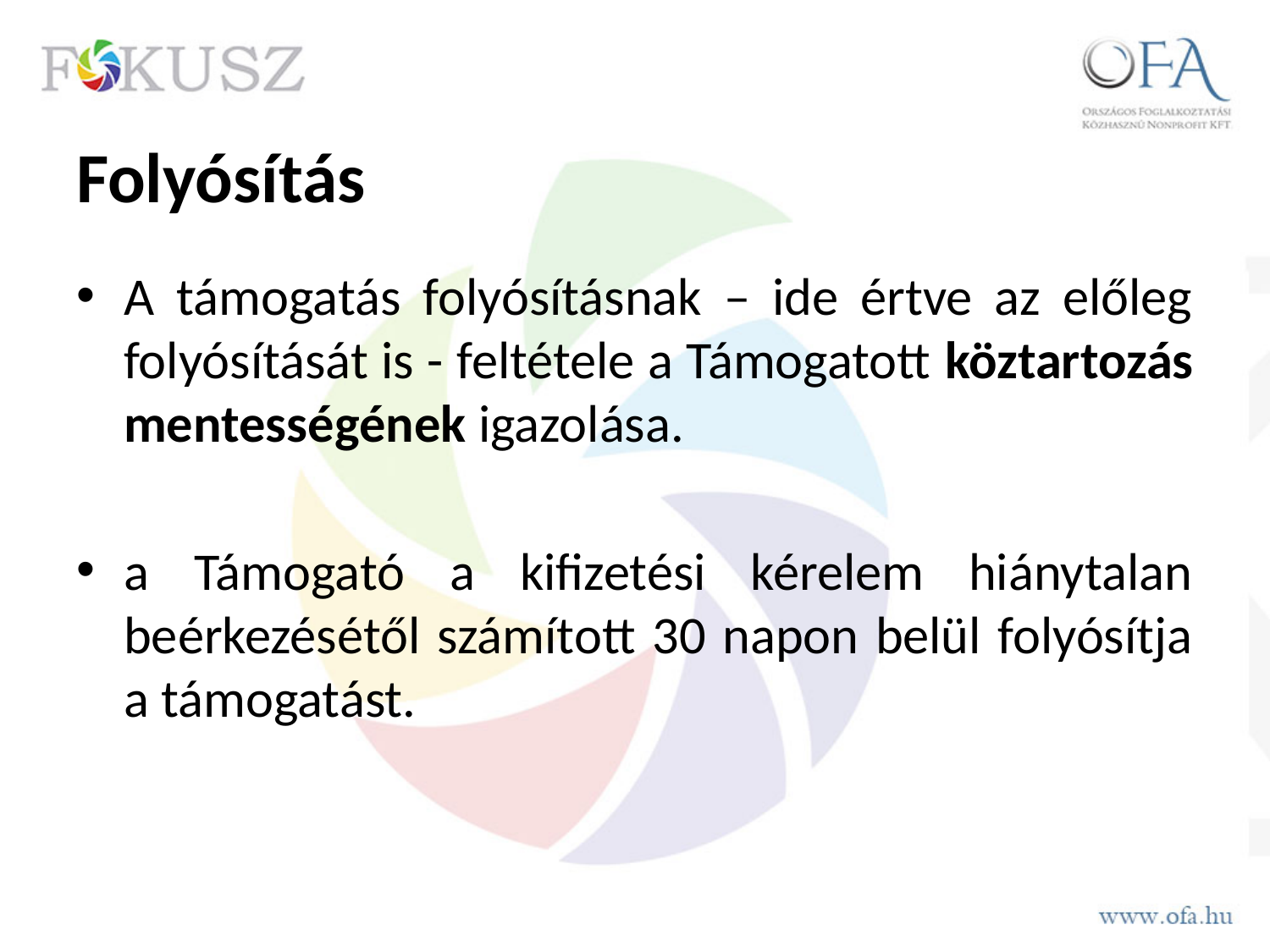

# Folyósítás
A támogatás folyósításnak – ide értve az előleg folyósítását is - feltétele a Támogatott köztartozás mentességének igazolása.

a Támogató a kifizetési kérelem hiánytalan beérkezésétől számított 30 napon belül folyósítja a támogatást.